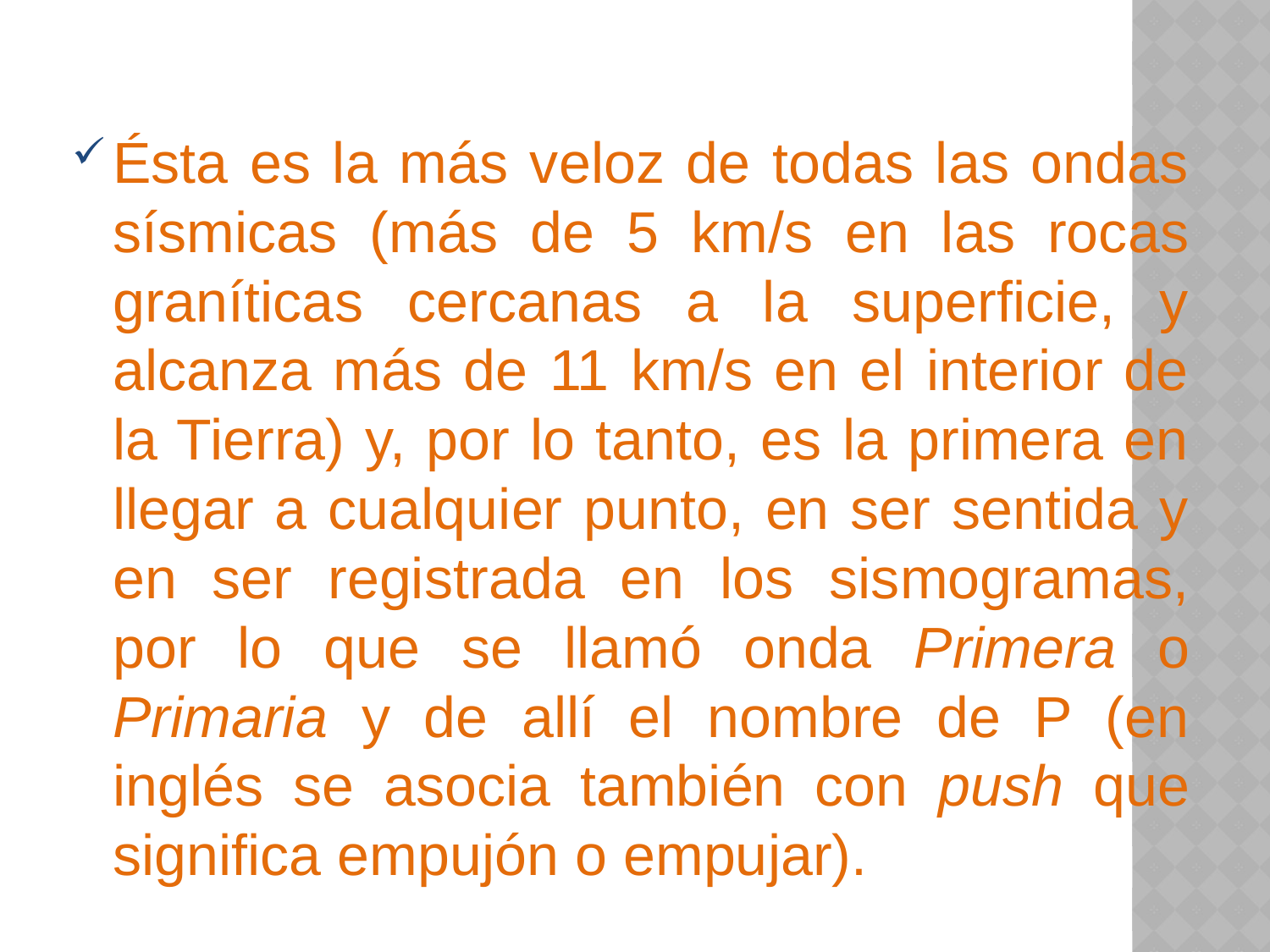

Ésta es la más veloz de todas las ondas sísmicas (más de 5 km/s en las rocas graníticas cercanas a la superficie, y alcanza más de 11 km/s en el interior de la Tierra) y, por lo tanto, es la primera en llegar a cualquier punto, en ser sentida y en ser registrada en los sismogramas, por lo que se llamó onda Primera o Primaria y de allí el nombre de P (en inglés se asocia también con push que significa empujón o empujar).